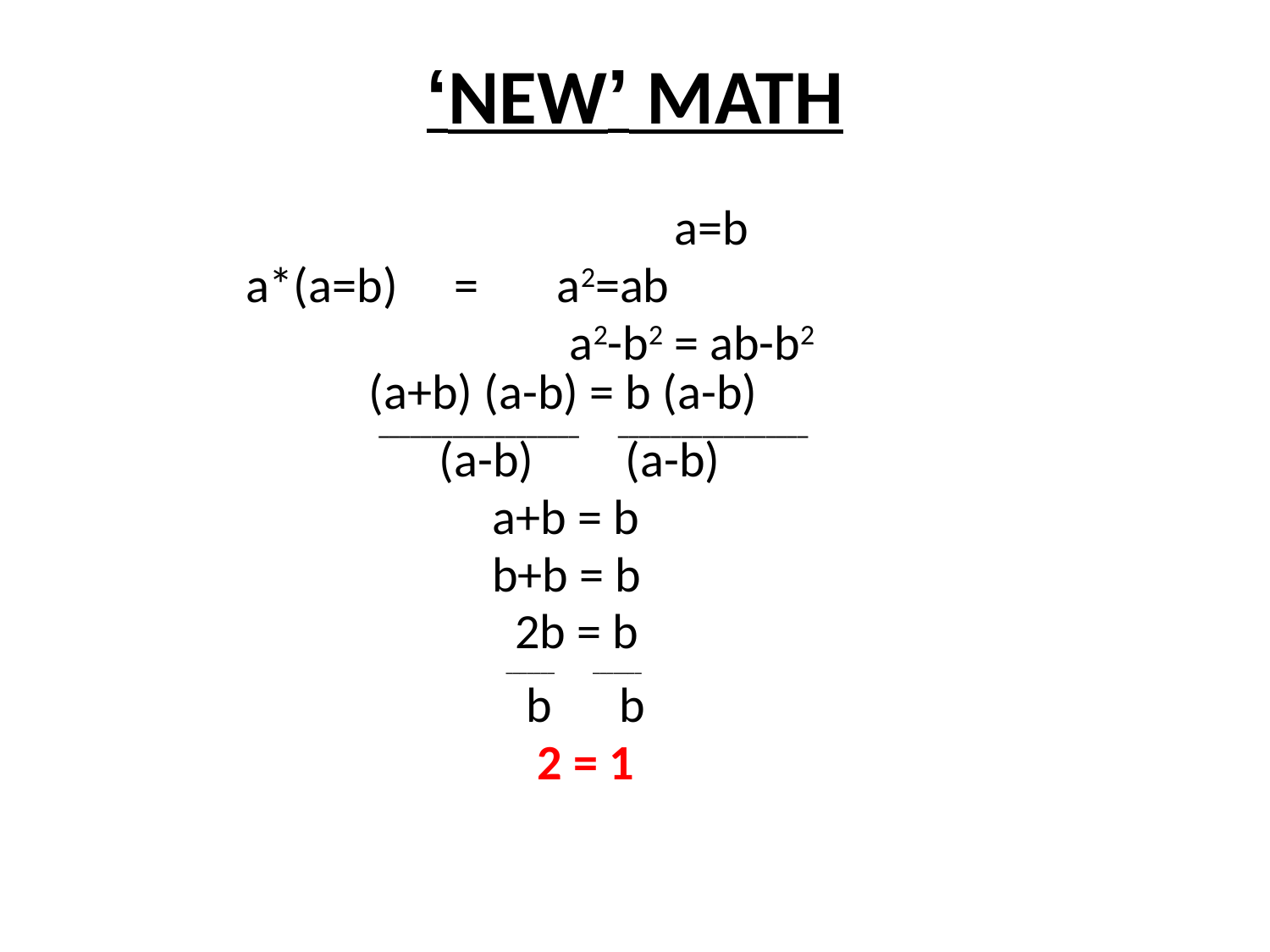

# ‘NEW’ MATH
				a=b
a*(a=b)     =       a2=ab
			  a2-b2 = ab-b2
           (a+b) (a-b) = b (a-b)
                                     ___________________        __________________
	             (a-b)	       (a-b)
                      a+b = b
                      b+b = b
                        2b = b
                                                                                  _______            _______
                         b      b
                          2 = 1